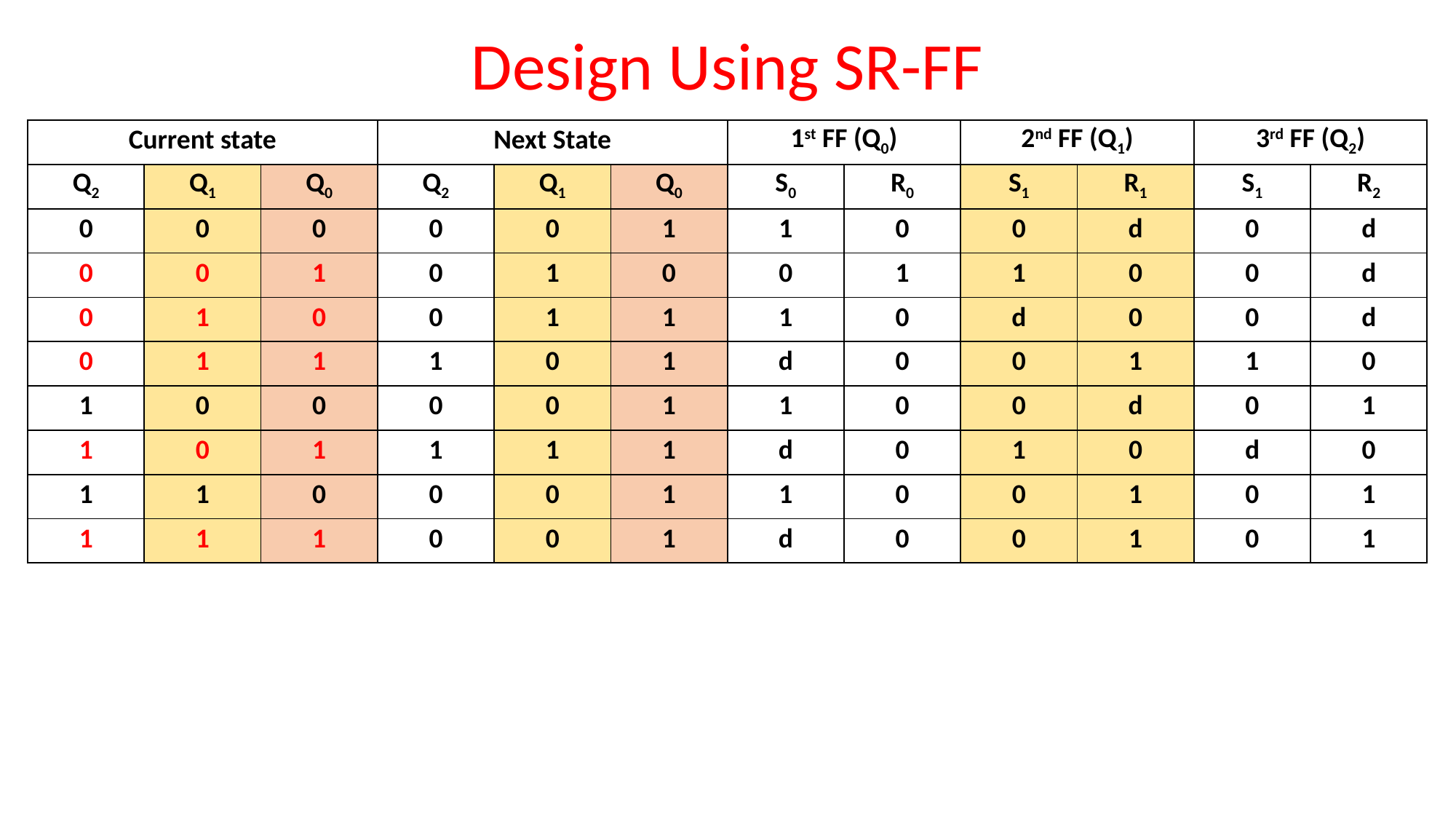

# Design Using SR-FF
| Current state |  |  | Next State |  |  | 1st FF (Q0) |  | 2nd FF (Q1) |  | 3rd FF (Q2) |  |
| --- | --- | --- | --- | --- | --- | --- | --- | --- | --- | --- | --- |
| Q2 | Q1 | Q0 | Q2 | Q1 | Q0 | S0 | R0 | S1 | R1 | S1 | R2 |
| 0 | 0 | 0 | 0 | 0 | 1 | 1 | 0 | 0 | d | 0 | d |
| 0 | 0 | 1 | 0 | 1 | 0 | 0 | 1 | 1 | 0 | 0 | d |
| 0 | 1 | 0 | 0 | 1 | 1 | 1 | 0 | d | 0 | 0 | d |
| 0 | 1 | 1 | 1 | 0 | 1 | d | 0 | 0 | 1 | 1 | 0 |
| 1 | 0 | 0 | 0 | 0 | 1 | 1 | 0 | 0 | d | 0 | 1 |
| 1 | 0 | 1 | 1 | 1 | 1 | d | 0 | 1 | 0 | d | 0 |
| 1 | 1 | 0 | 0 | 0 | 1 | 1 | 0 | 0 | 1 | 0 | 1 |
| 1 | 1 | 1 | 0 | 0 | 1 | d | 0 | 0 | 1 | 0 | 1 |